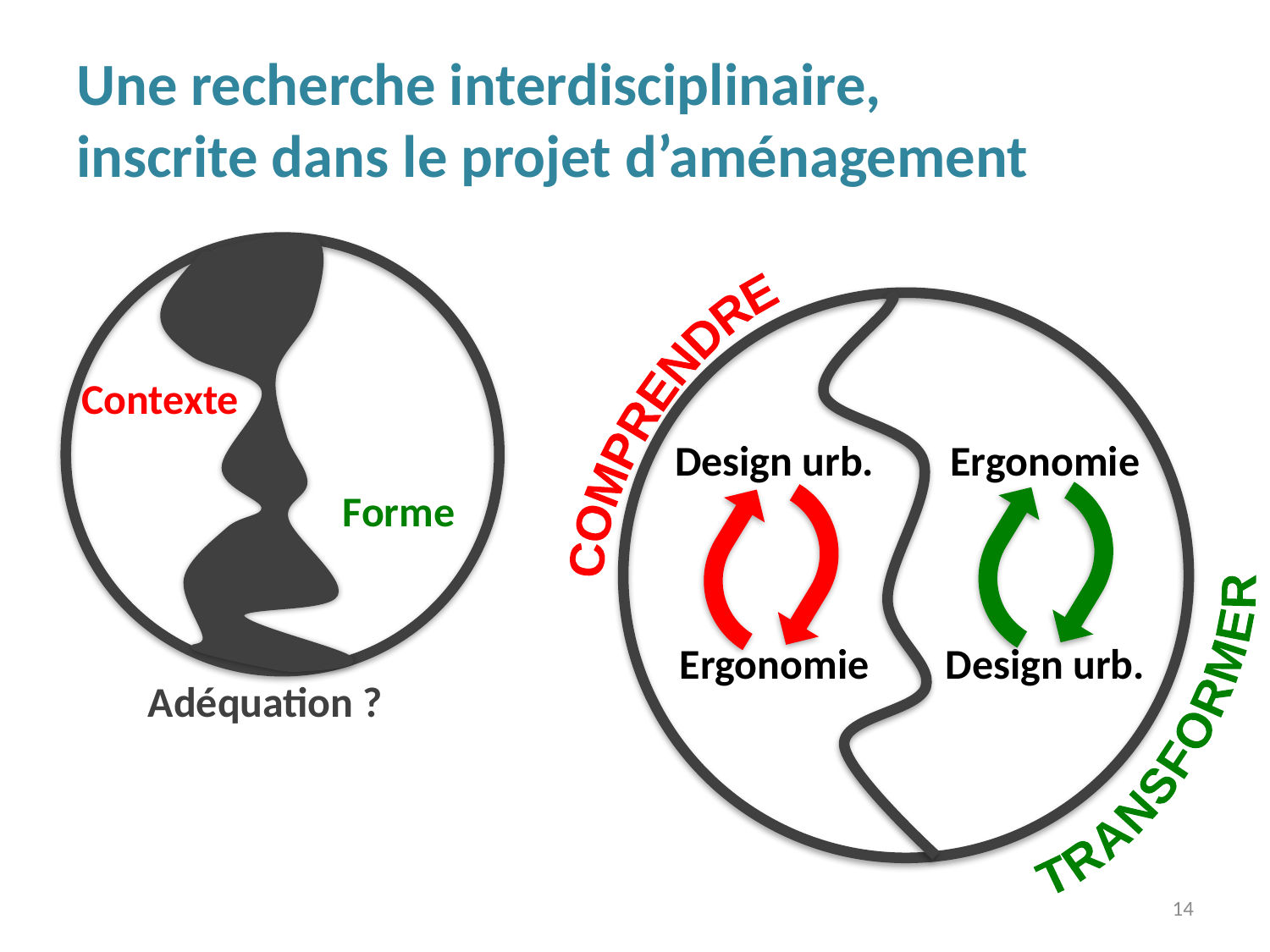

# Une recherche interdisciplinaire, inscrite dans le projet d’aménagement

COMPRENDRE
Contexte
Design urb.

Ergonomie
Ergonomie

Design urb.
Forme

TRANSFORMER
Adéquation ?
14